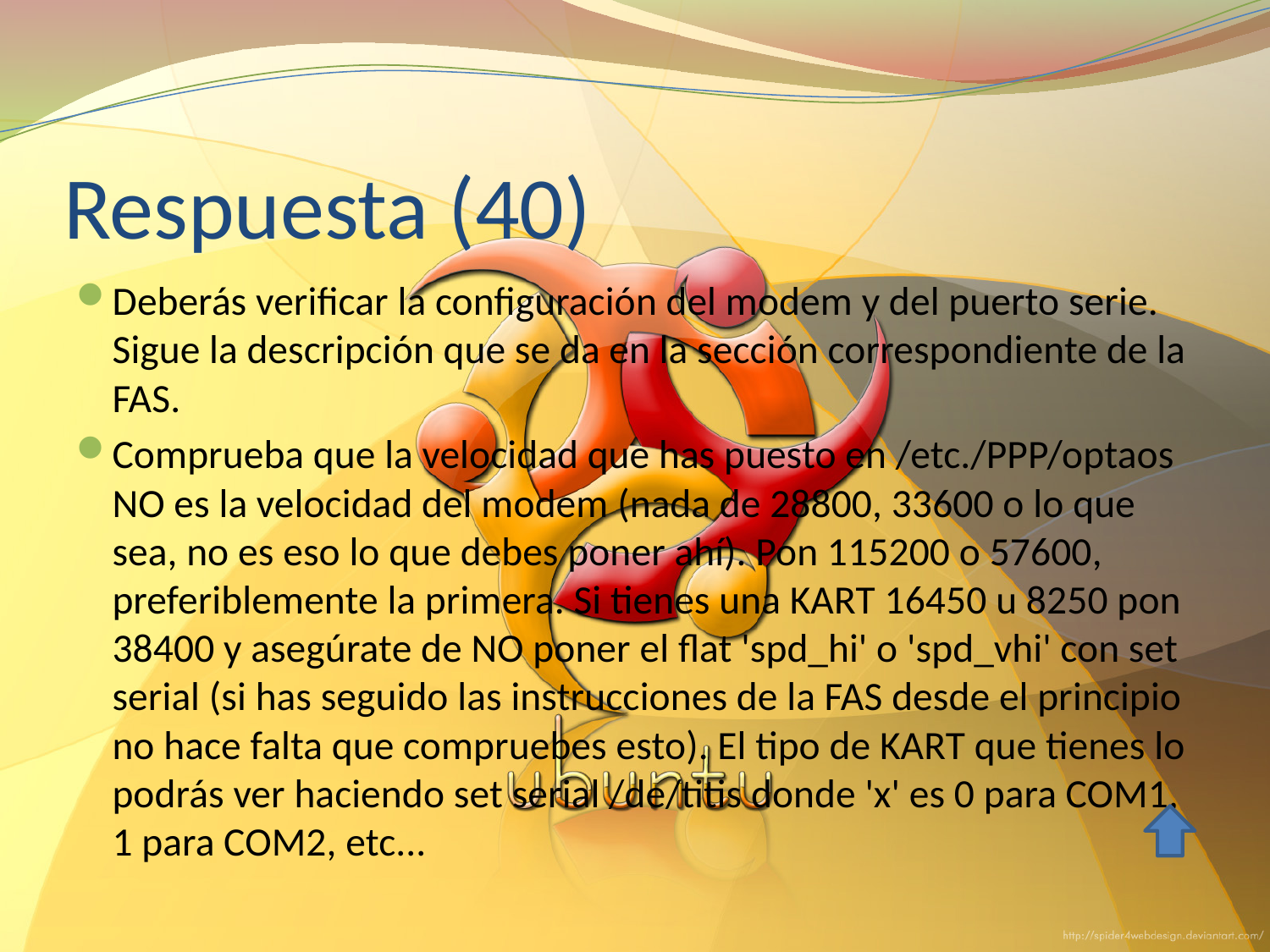

# Respuesta (40)
Deberás verificar la configuración del modem y del puerto serie. Sigue la descripción que se da en la sección correspondiente de la FAS.
Comprueba que la velocidad que has puesto en /etc./PPP/optaos NO es la velocidad del modem (nada de 28800, 33600 o lo que sea, no es eso lo que debes poner ahí). Pon 115200 o 57600, preferiblemente la primera. Si tienes una KART 16450 u 8250 pon 38400 y asegúrate de NO poner el flat 'spd_hi' o 'spd_vhi' con set serial (si has seguido las instrucciones de la FAS desde el principio no hace falta que compruebes esto). El tipo de KART que tienes lo podrás ver haciendo set serial /de/titis donde 'x' es 0 para COM1, 1 para COM2, etc...